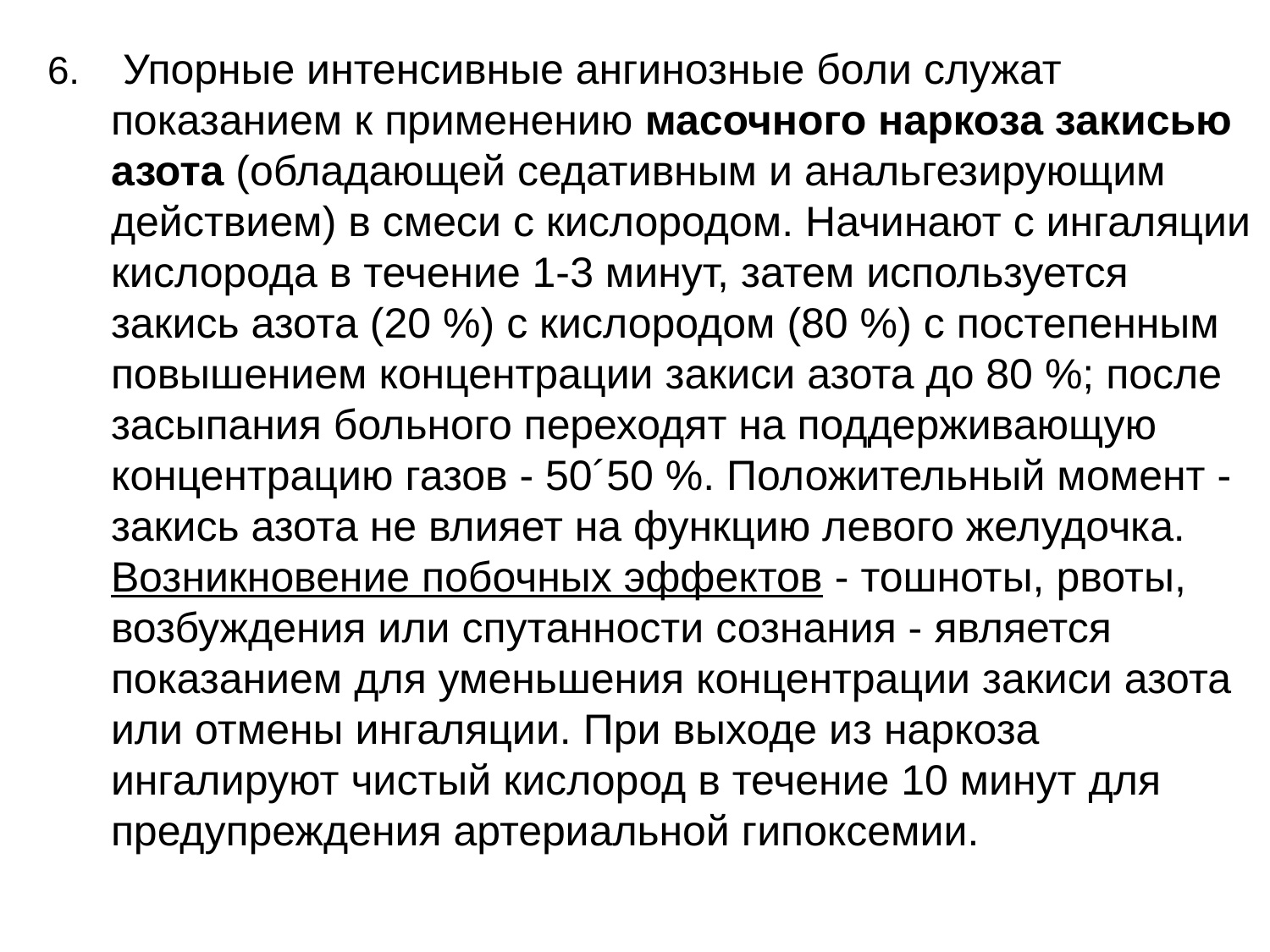

6.    Упорные интенсивные ангинозные боли служат показанием к применению масочного наркоза закисью азота (обладающей седативным и анальгезирующим действием) в смеси с кислородом. Начинают с ингаляции кислорода в течение 1-3 минут, затем используется закись азота (20 %) с кислородом (80 %) с постепенным повышением концентрации закиси азота до 80 %; после засыпания больного переходят на поддерживающую концентрацию газов - 50´50 %. Положительный момент - закись азота не влияет на функцию левого желудочка. Возникновение побочных эффектов - тошноты, рвоты, возбуждения или спутанности сознания - является показанием для уменьшения концентрации закиси азота или отмены ингаляции. При выходе из наркоза ингалируют чистый кислород в течение 10 минут для предупреждения артериальной гипоксемии.